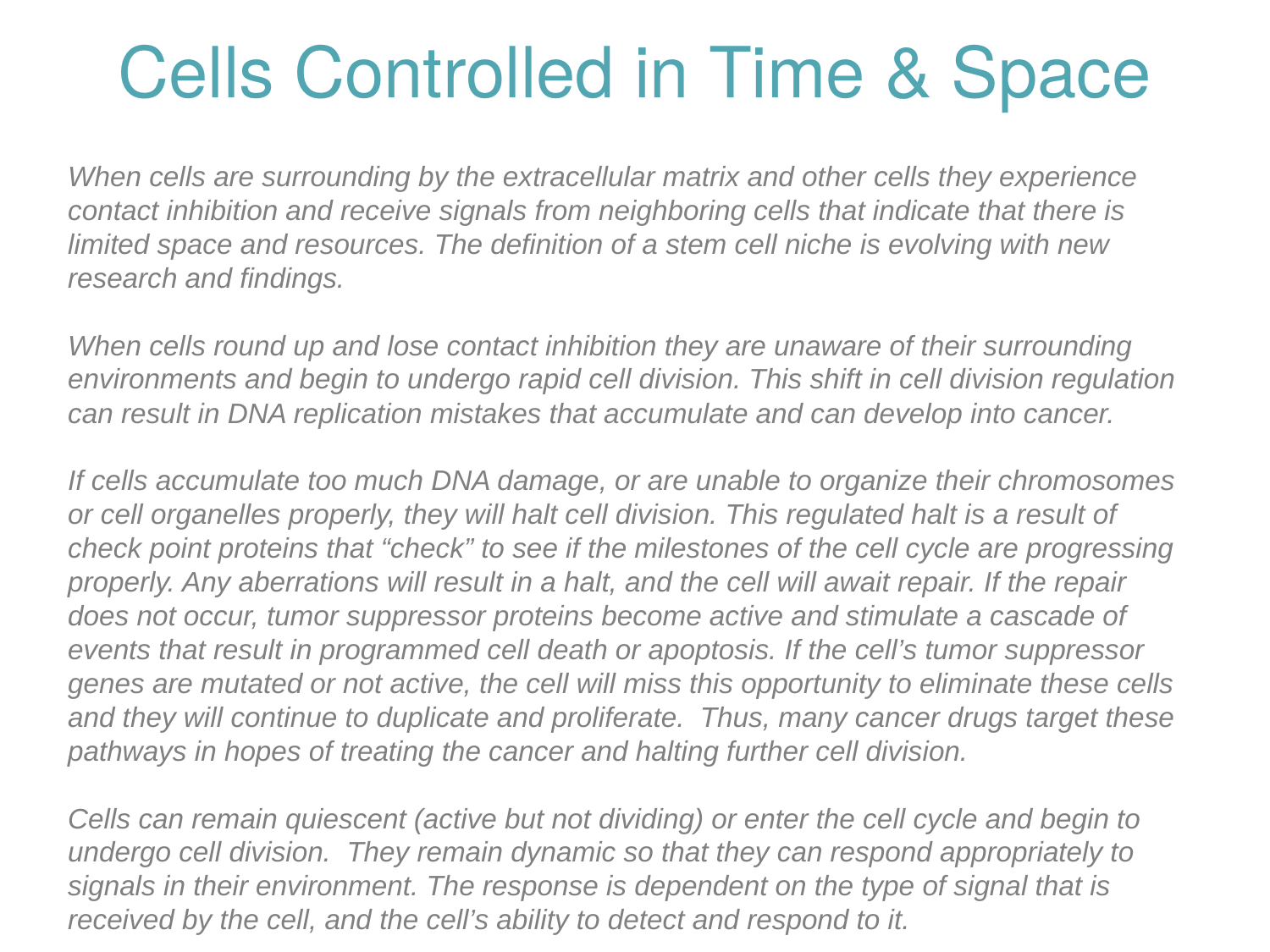

# Cells Controlled in Time & Space
When cells are surrounding by the extracellular matrix and other cells they experience contact inhibition and receive signals from neighboring cells that indicate that there is limited space and resources. The definition of a stem cell niche is evolving with new research and findings.

When cells round up and lose contact inhibition they are unaware of their surrounding environments and begin to undergo rapid cell division. This shift in cell division regulation can result in DNA replication mistakes that accumulate and can develop into cancer.

If cells accumulate too much DNA damage, or are unable to organize their chromosomes or cell organelles properly, they will halt cell division. This regulated halt is a result of check point proteins that “check” to see if the milestones of the cell cycle are progressing properly. Any aberrations will result in a halt, and the cell will await repair. If the repair does not occur, tumor suppressor proteins become active and stimulate a cascade of events that result in programmed cell death or apoptosis. If the cell’s tumor suppressor genes are mutated or not active, the cell will miss this opportunity to eliminate these cells and they will continue to duplicate and proliferate.  Thus, many cancer drugs target these pathways in hopes of treating the cancer and halting further cell division.

Cells can remain quiescent (active but not dividing) or enter the cell cycle and begin to undergo cell division.  They remain dynamic so that they can respond appropriately to signals in their environment. The response is dependent on the type of signal that is received by the cell, and the cell’s ability to detect and respond to it.